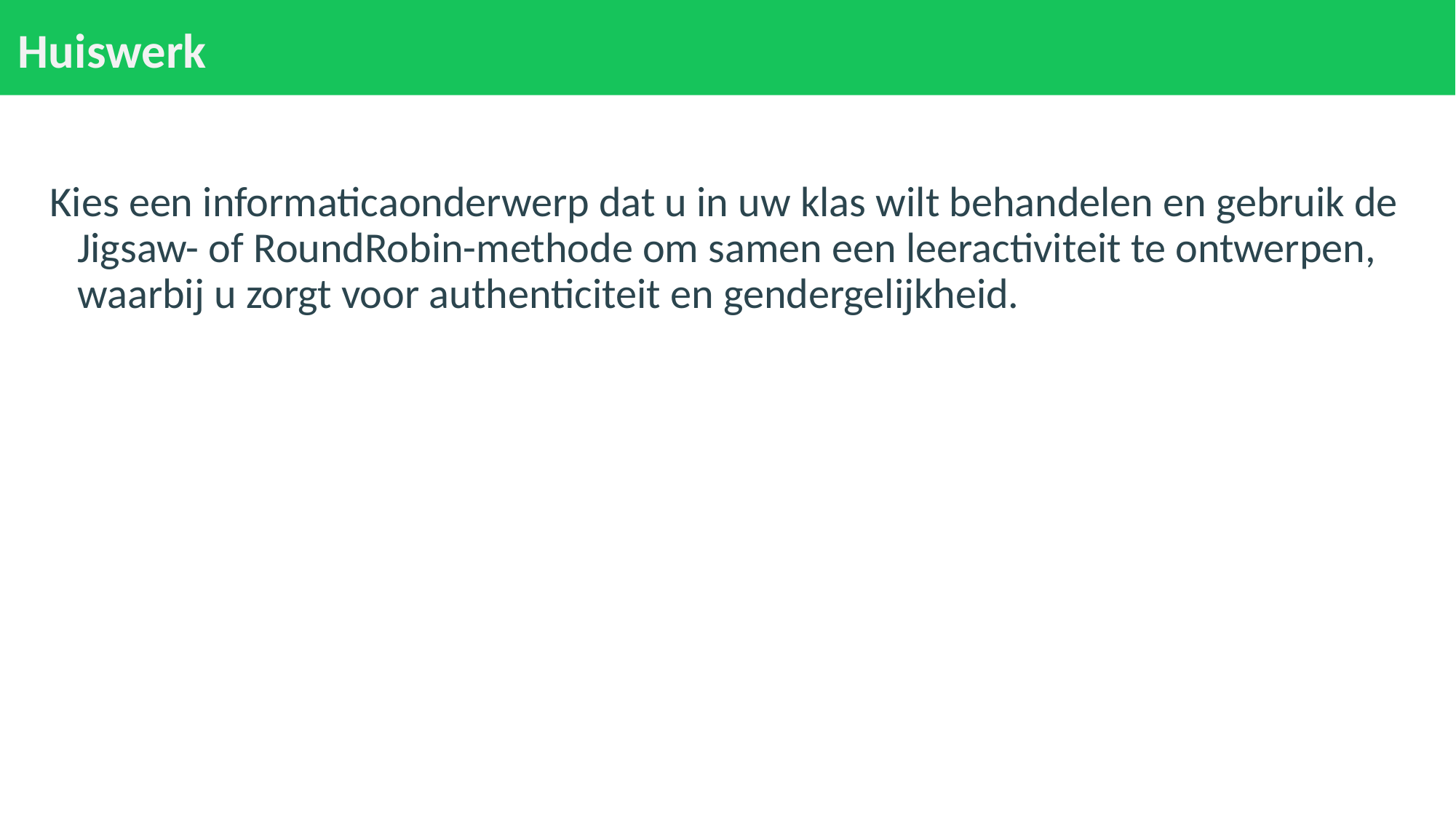

# Huiswerk
Kies een informaticaonderwerp dat u in uw klas wilt behandelen en gebruik de Jigsaw- of RoundRobin-methode om samen een leeractiviteit te ontwerpen, waarbij u zorgt voor authenticiteit en gendergelijkheid.